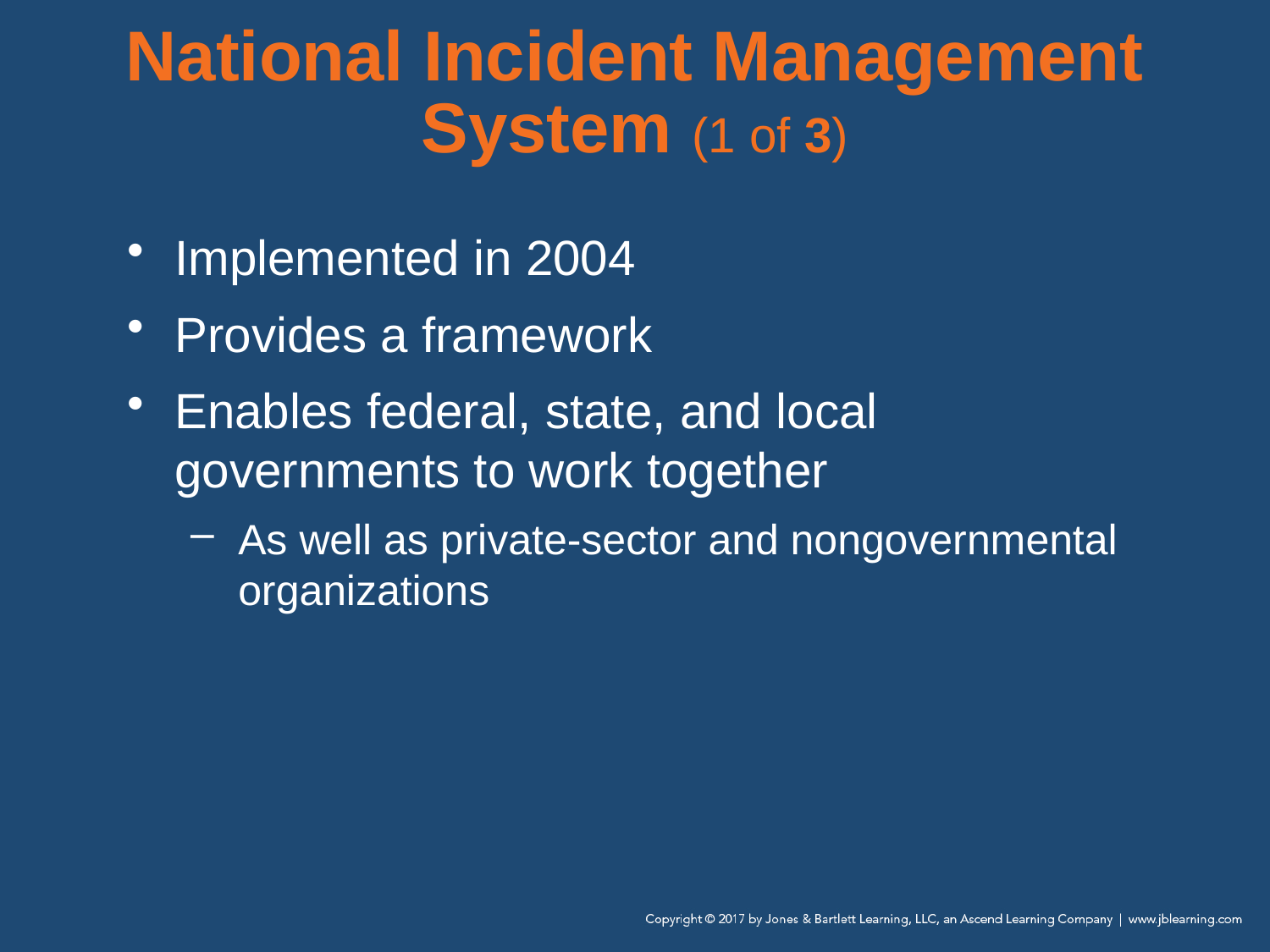

# National Incident Management System (1 of 3)
Implemented in 2004
Provides a framework
Enables federal, state, and local governments to work together
As well as private-sector and nongovernmental organizations